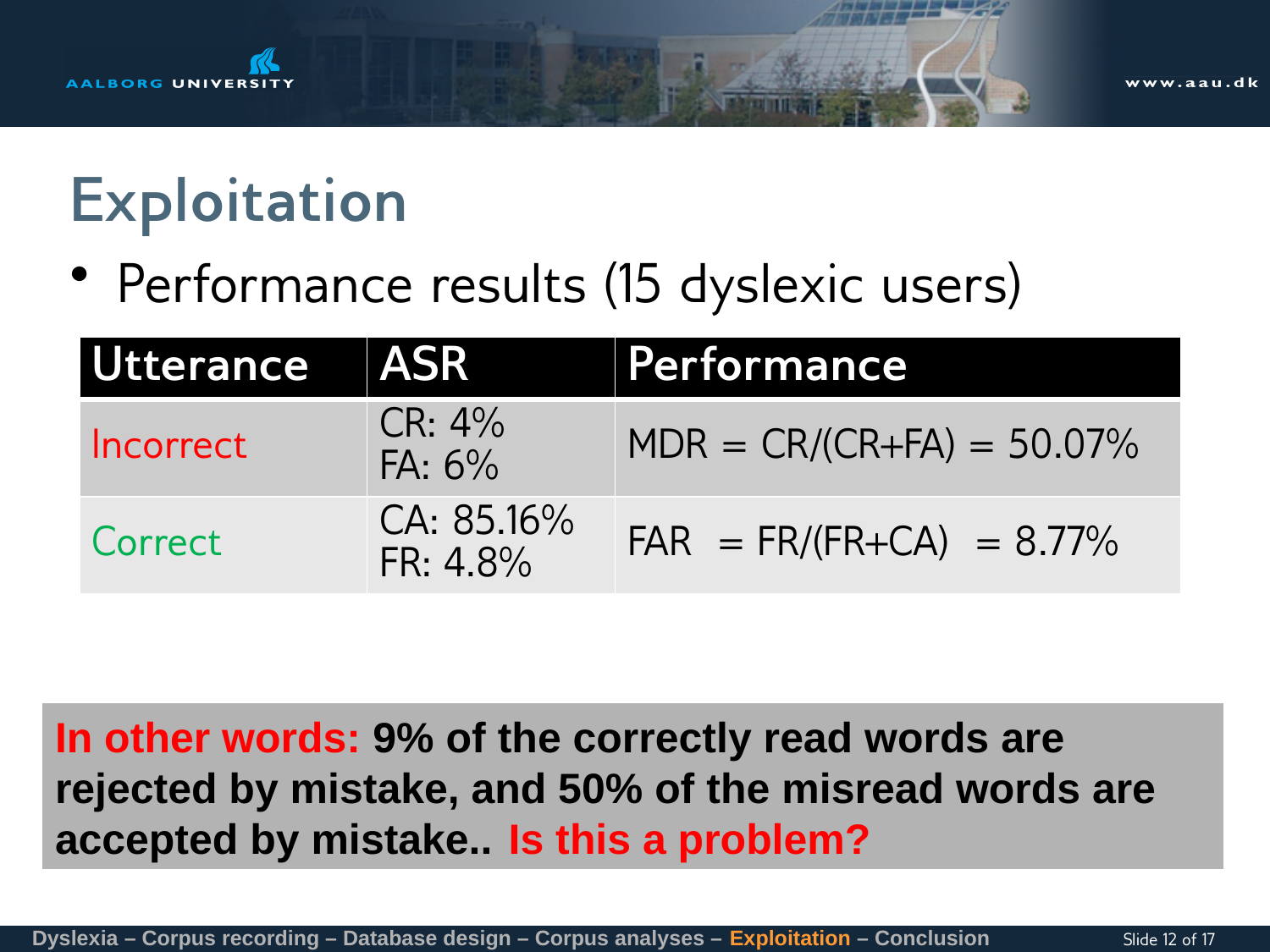

# Exploitation

Performance results (15 dyslexic users)
| Utterance | ASR | Performance |
| --- | --- | --- |
| Incorrect | CR: 4% FA: 6% | MDR = CR/(CR+FA) = 50.07% |
| Correct | CA: 85.16% FR: 4.8% | FAR = FR/(FR+CA) = 8.77% |
In other words: 9% of the correctly read words are rejected by mistake, and 50% of the misread words are accepted by mistake..
Is this a problem?
Dyslexia – Corpus recording – Database design – Corpus analyses – Exploitation – Conclusion
Slide 12 of 17